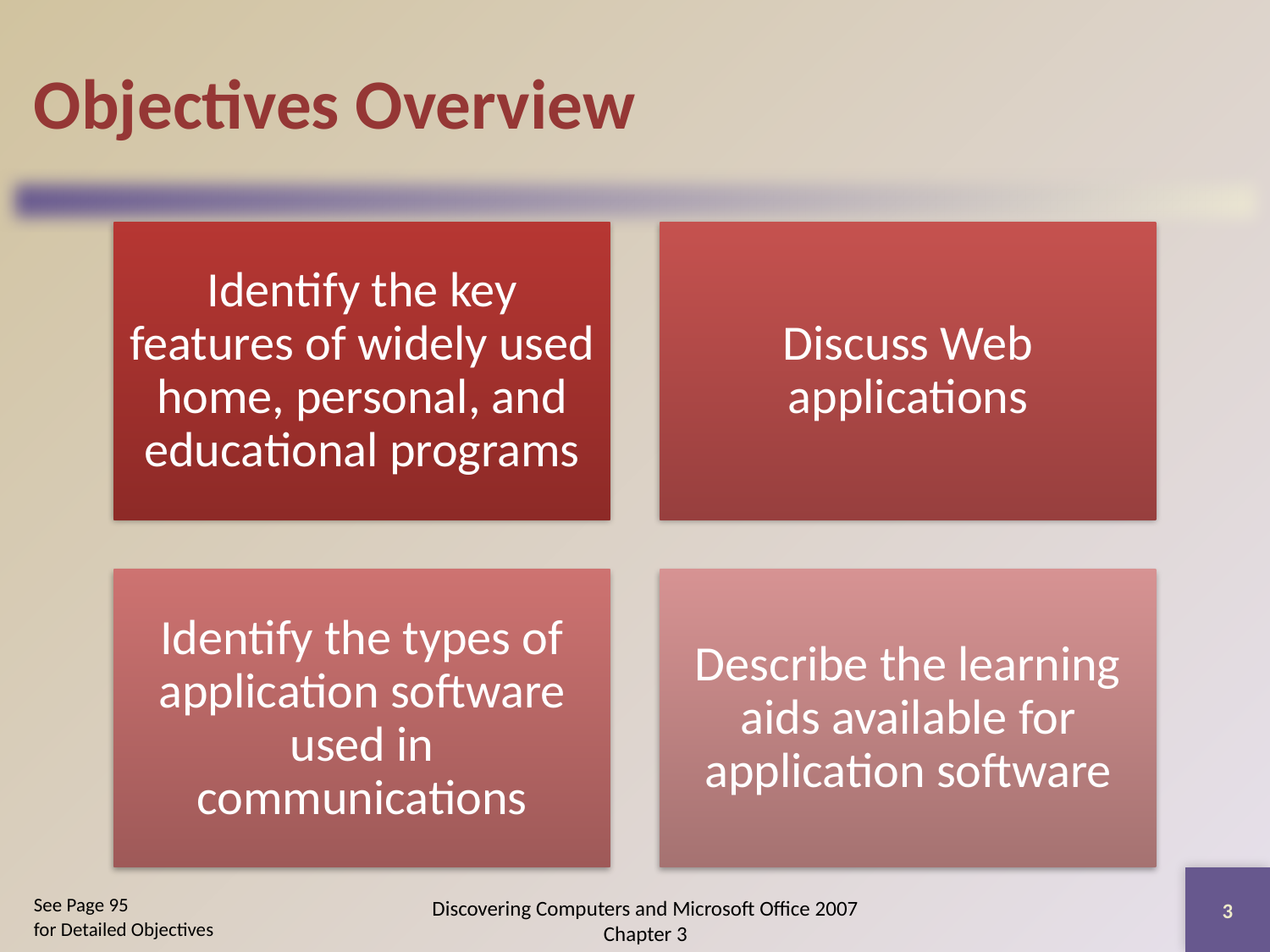

# Objectives Overview
Identify the key features of widely used home, personal, and educational programs
Discuss Web applications
Identify the types of application software used in communications
Describe the learning aids available for application software
3
See Page 95
for Detailed Objectives
Discovering Computers and Microsoft Office 2007
Chapter 3